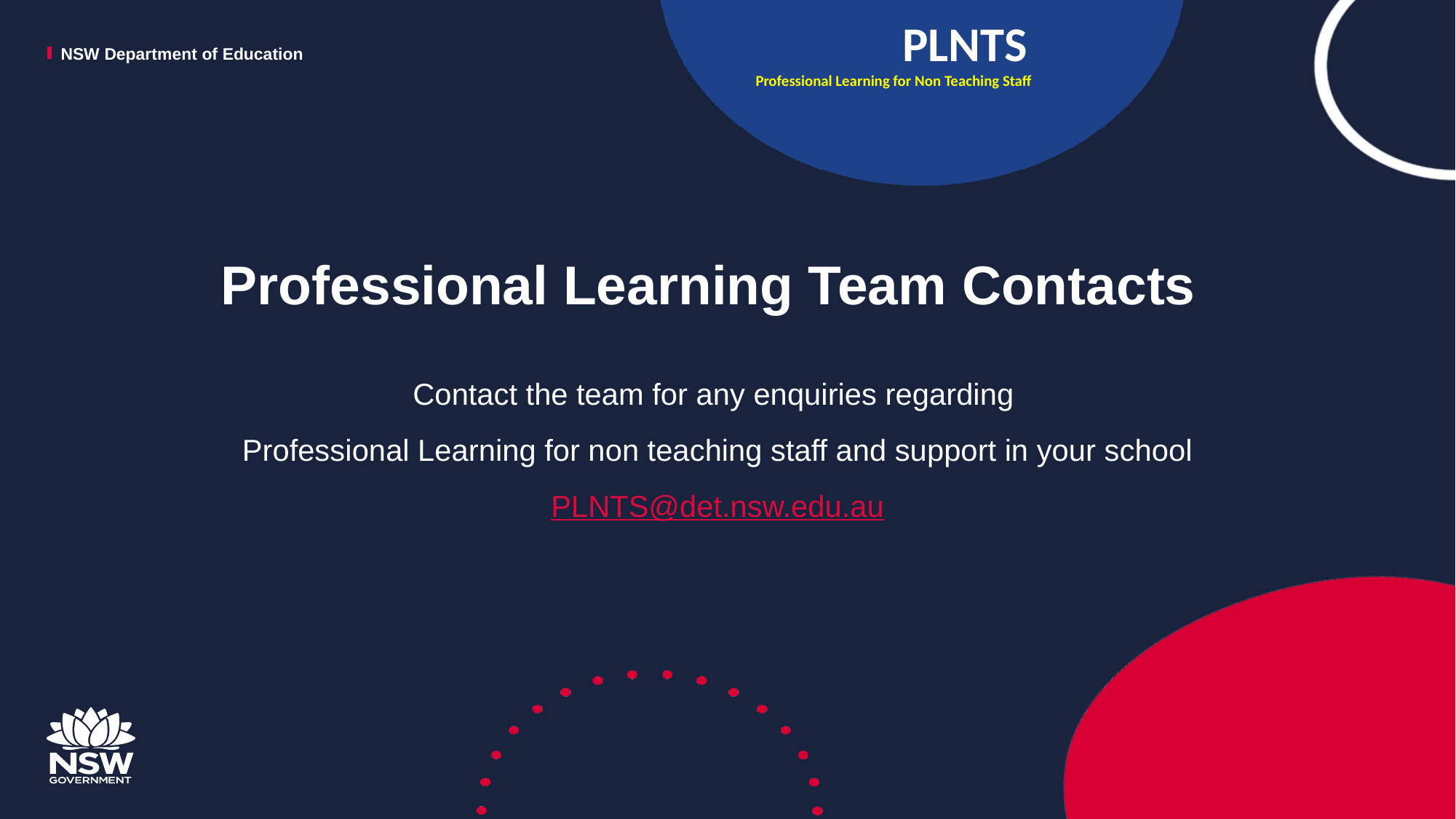

PLNTS
                                                                                                                          Professional Learning for Non Teaching Staff
# Professional Learning Team Contacts
Contact the team for any enquiries regarding
Professional Learning for non teaching staff and support in your school
PLNTS@det.nsw.edu.au